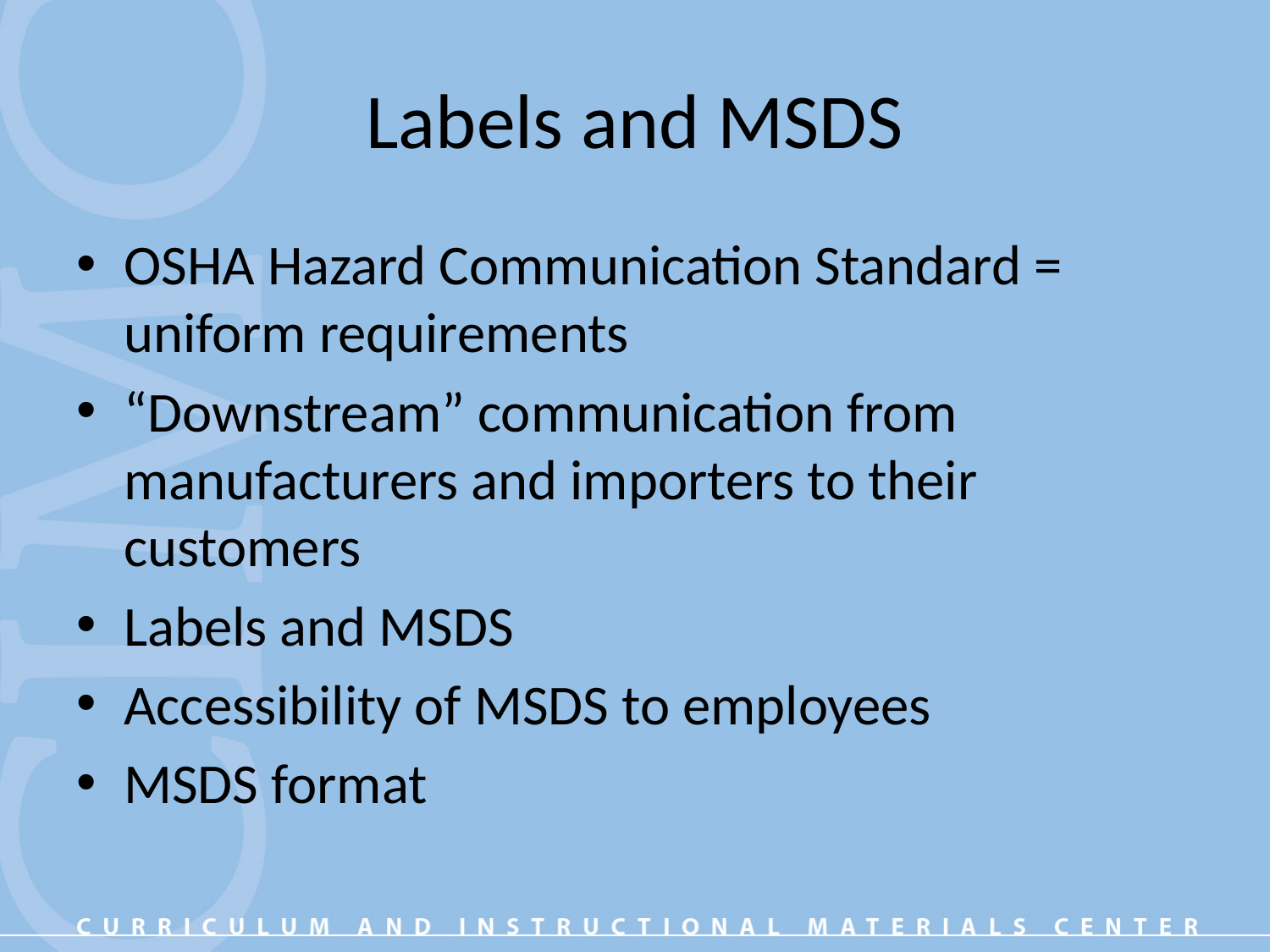

# Labels and MSDS
OSHA Hazard Communication Standard = uniform requirements
“Downstream” communication from manufacturers and importers to their customers
Labels and MSDS
Accessibility of MSDS to employees
MSDS format